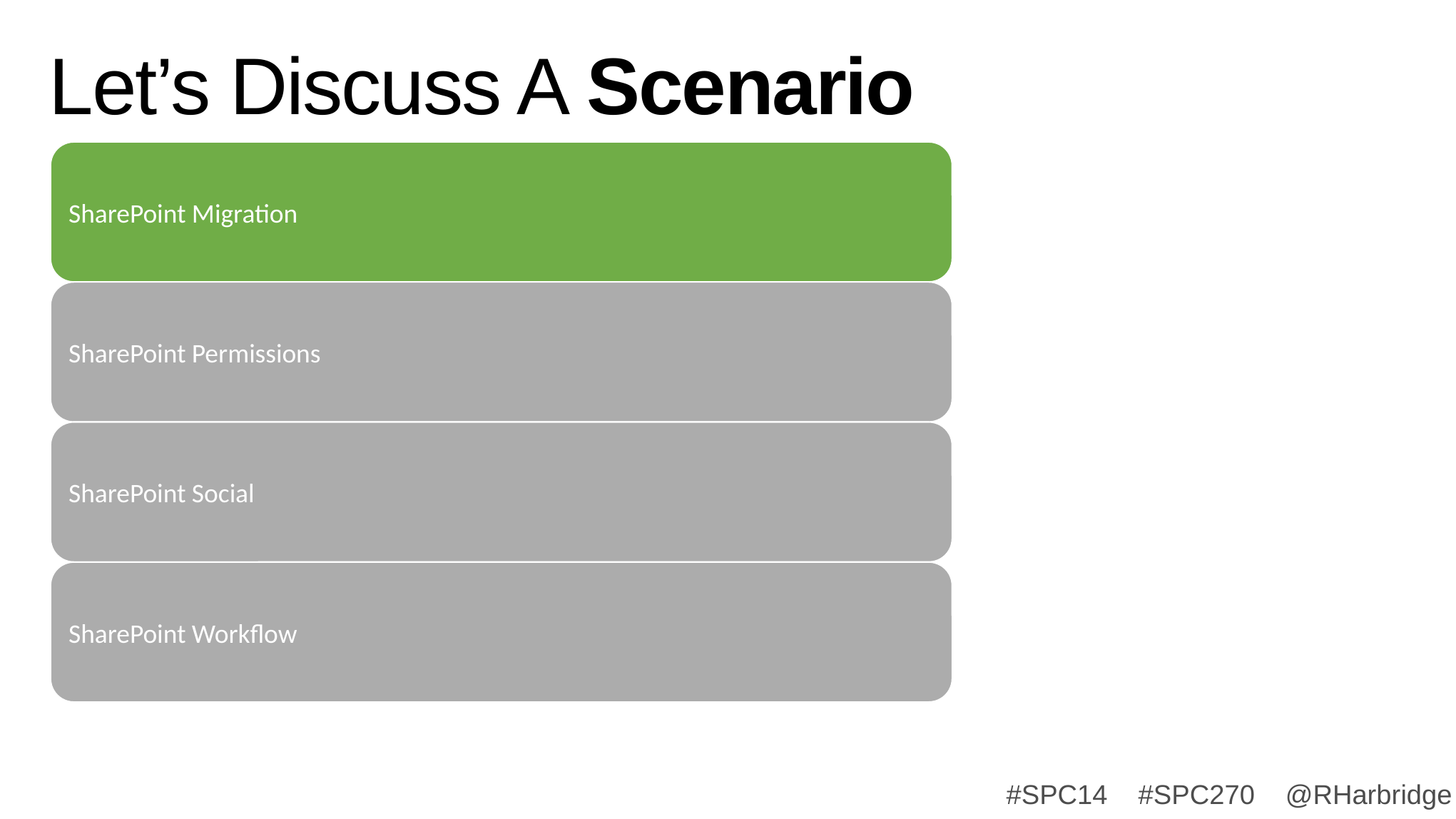

# Let’s Discuss A Scenario

SharePoint Social
SharePoint Workflow
SharePoint Migration
SharePoint Permissions